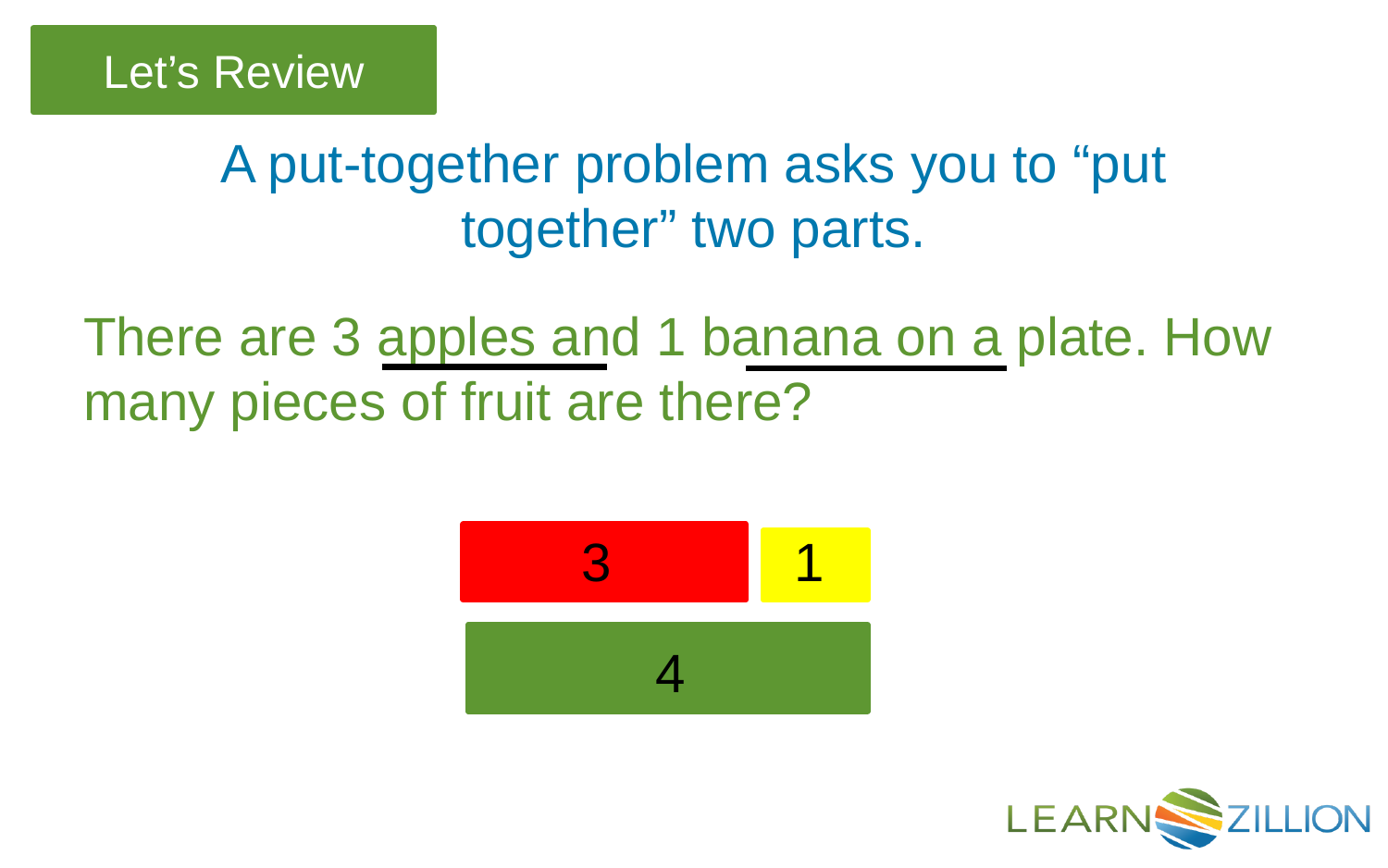

A put-together problem asks you to “put together” two parts.
There are 3 apples and 1 banana on a plate. How many pieces of fruit are there?
3

1

4